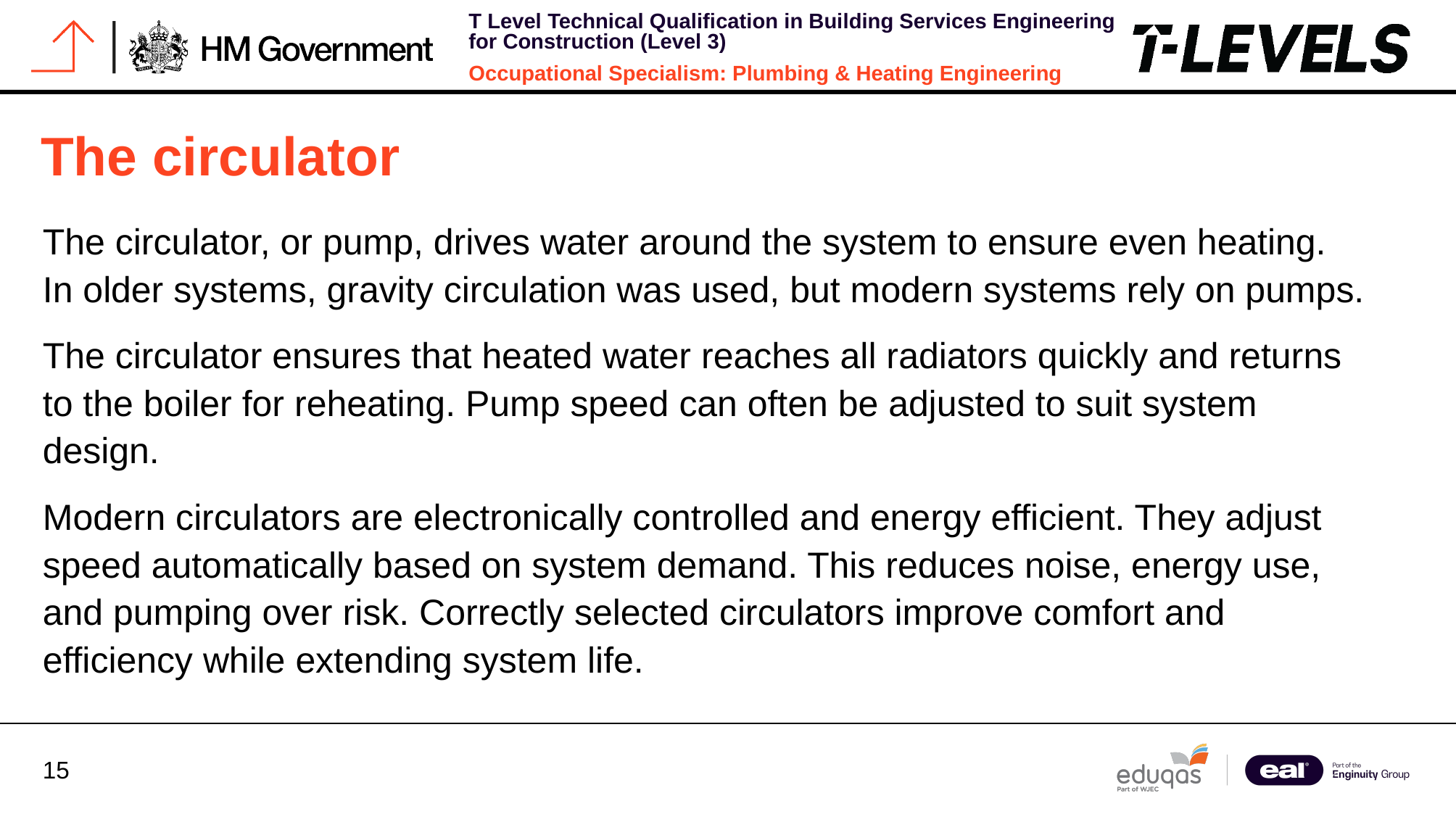

# The circulator
The circulator, or pump, drives water around the system to ensure even heating. In older systems, gravity circulation was used, but modern systems rely on pumps.
The circulator ensures that heated water reaches all radiators quickly and returns to the boiler for reheating. Pump speed can often be adjusted to suit system design.
Modern circulators are electronically controlled and energy efficient. They adjust speed automatically based on system demand. This reduces noise, energy use, and pumping over risk. Correctly selected circulators improve comfort and efficiency while extending system life.